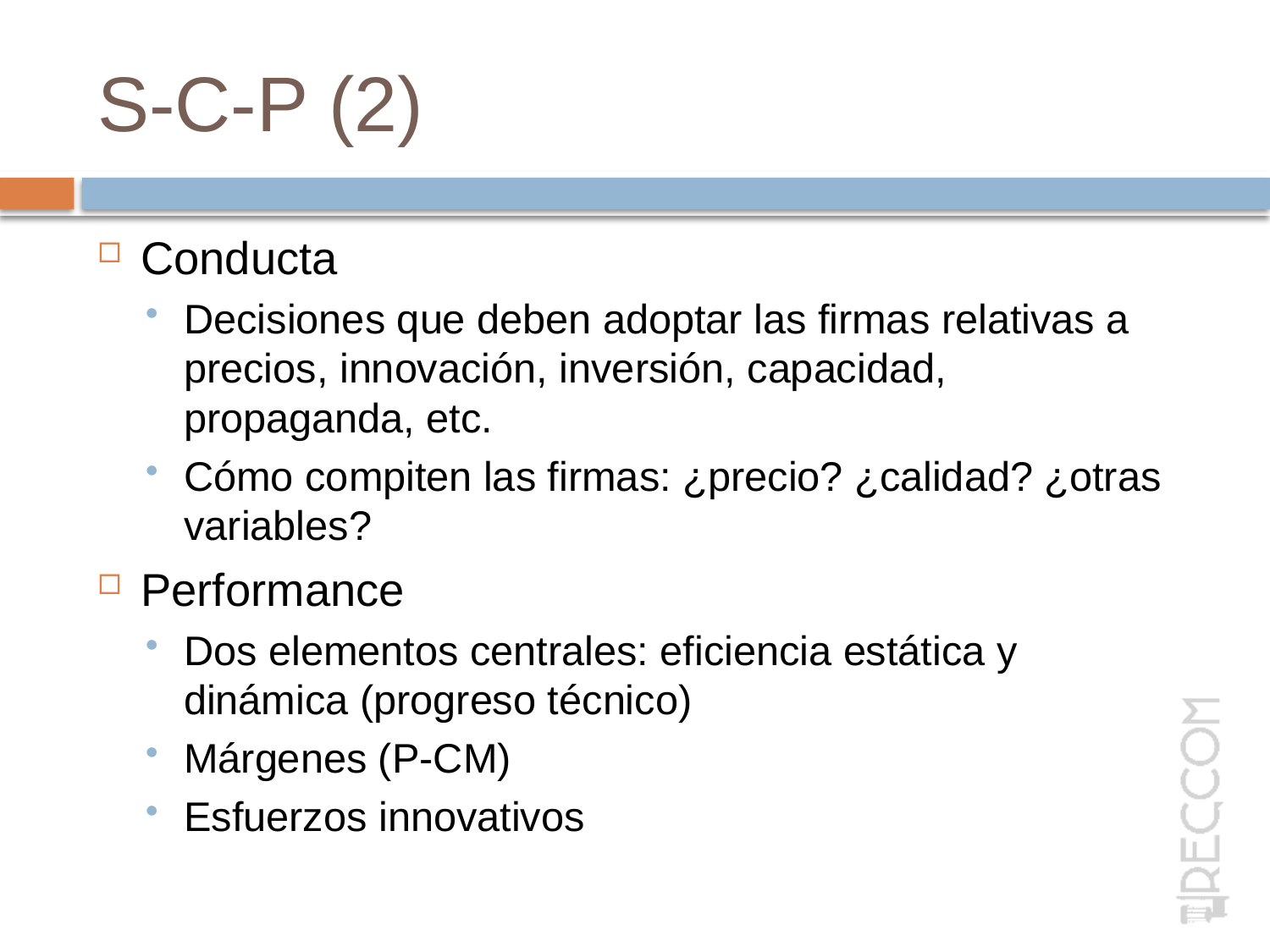

# S-C-P (2)
Conducta
Decisiones que deben adoptar las firmas relativas a precios, innovación, inversión, capacidad, propaganda, etc.
Cómo compiten las firmas: ¿precio? ¿calidad? ¿otras variables?
Performance
Dos elementos centrales: eficiencia estática y dinámica (progreso técnico)
Márgenes (P-CM)
Esfuerzos innovativos